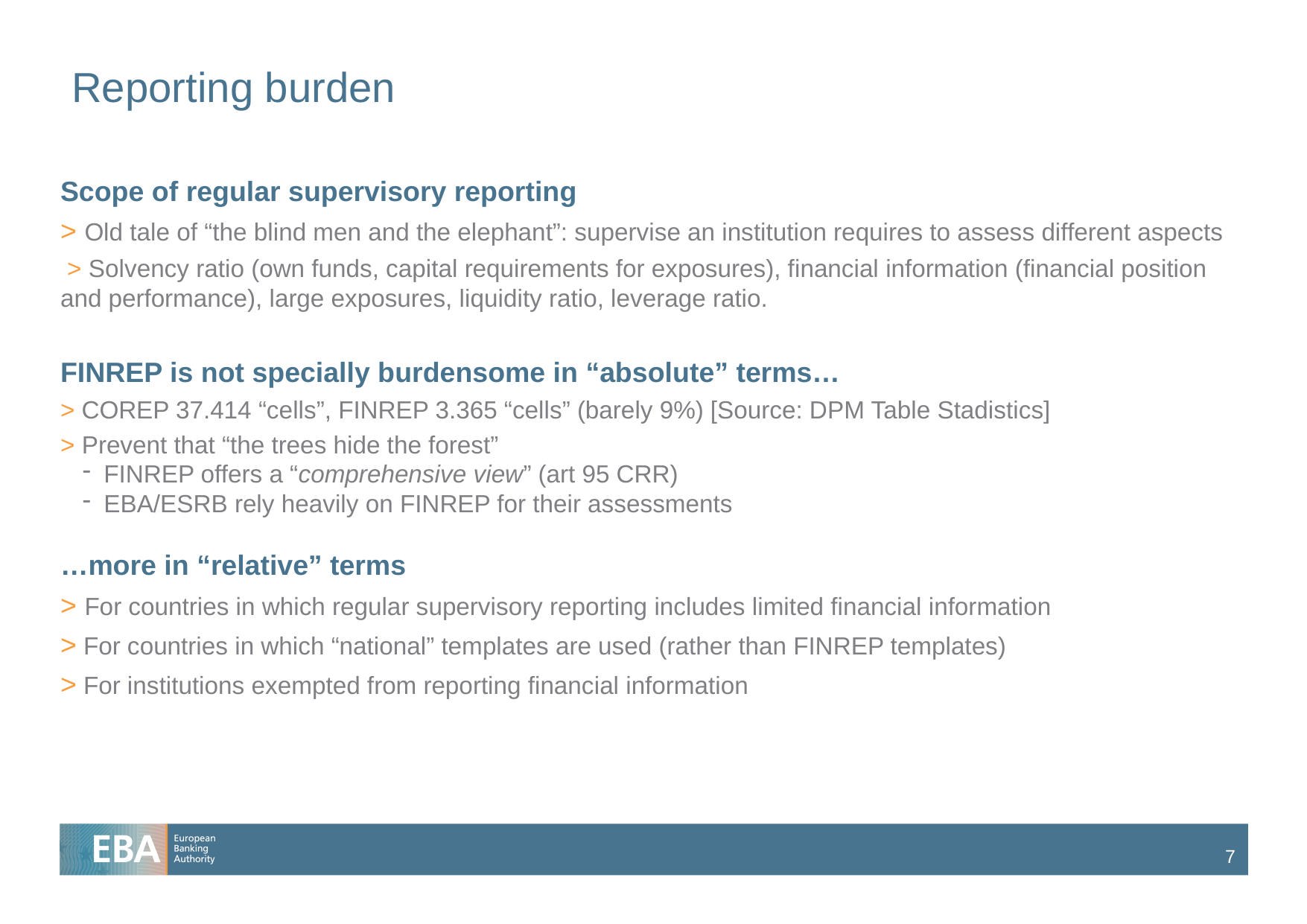

# Reporting burden
Scope of regular supervisory reporting
> Old tale of “the blind men and the elephant”: supervise an institution requires to assess different aspects
 > Solvency ratio (own funds, capital requirements for exposures), financial information (financial position and performance), large exposures, liquidity ratio, leverage ratio.

FINREP is not specially burdensome in “absolute” terms…
> COREP 37.414 “cells”, FINREP 3.365 “cells” (barely 9%) [Source: DPM Table Stadistics]
> Prevent that “the trees hide the forest”
FINREP offers a “comprehensive view” (art 95 CRR)
EBA/ESRB rely heavily on FINREP for their assessments

…more in “relative” terms
> For countries in which regular supervisory reporting includes limited financial information
> For countries in which “national” templates are used (rather than FINREP templates)
> For institutions exempted from reporting financial information